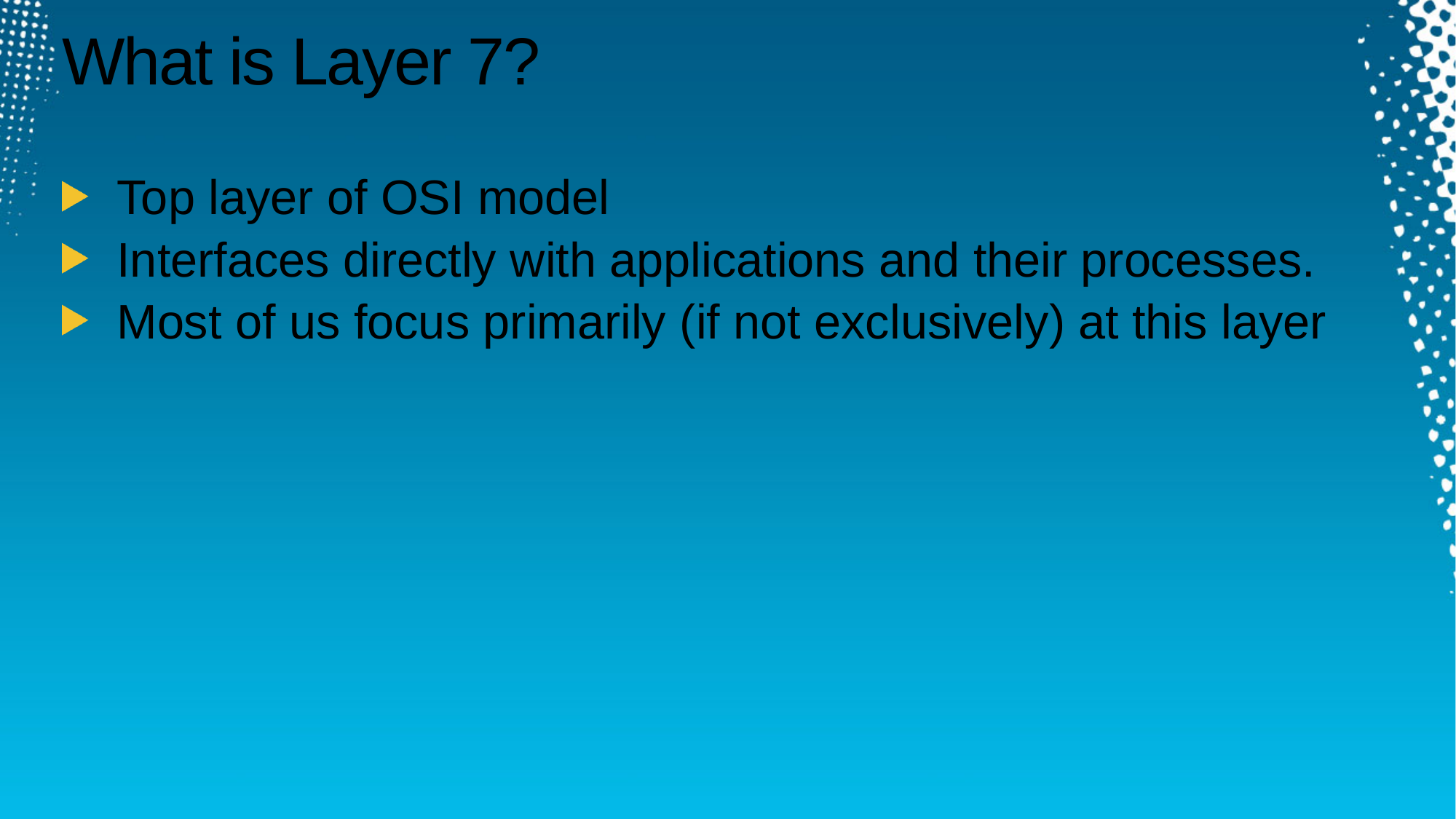

# What is Layer 7?
Top layer of OSI model
Interfaces directly with applications and their processes.
Most of us focus primarily (if not exclusively) at this layer